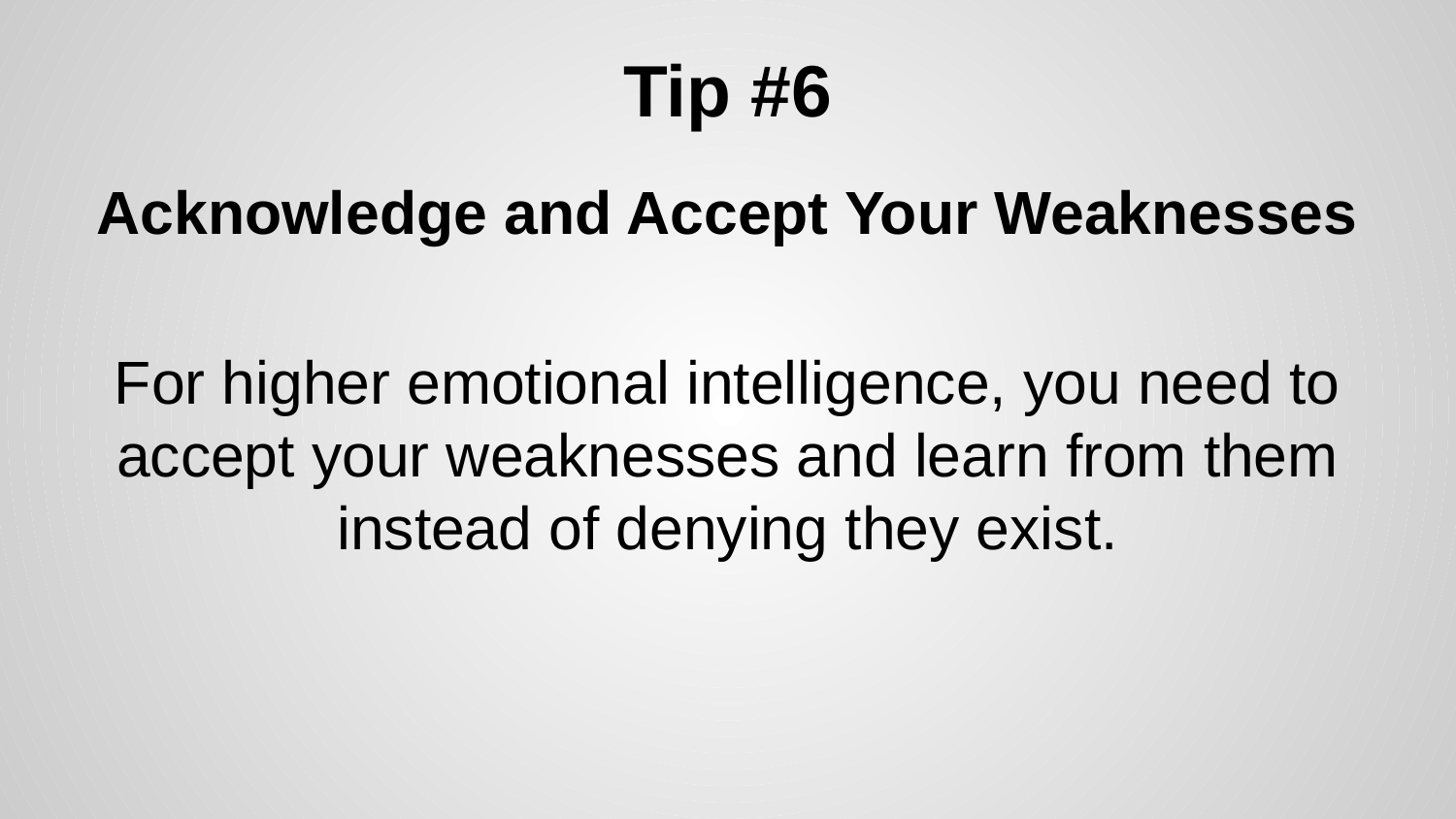

# Tip #6
Acknowledge and Accept Your Weaknesses

For higher emotional intelligence, you need to accept your weaknesses and learn from them instead of denying they exist.